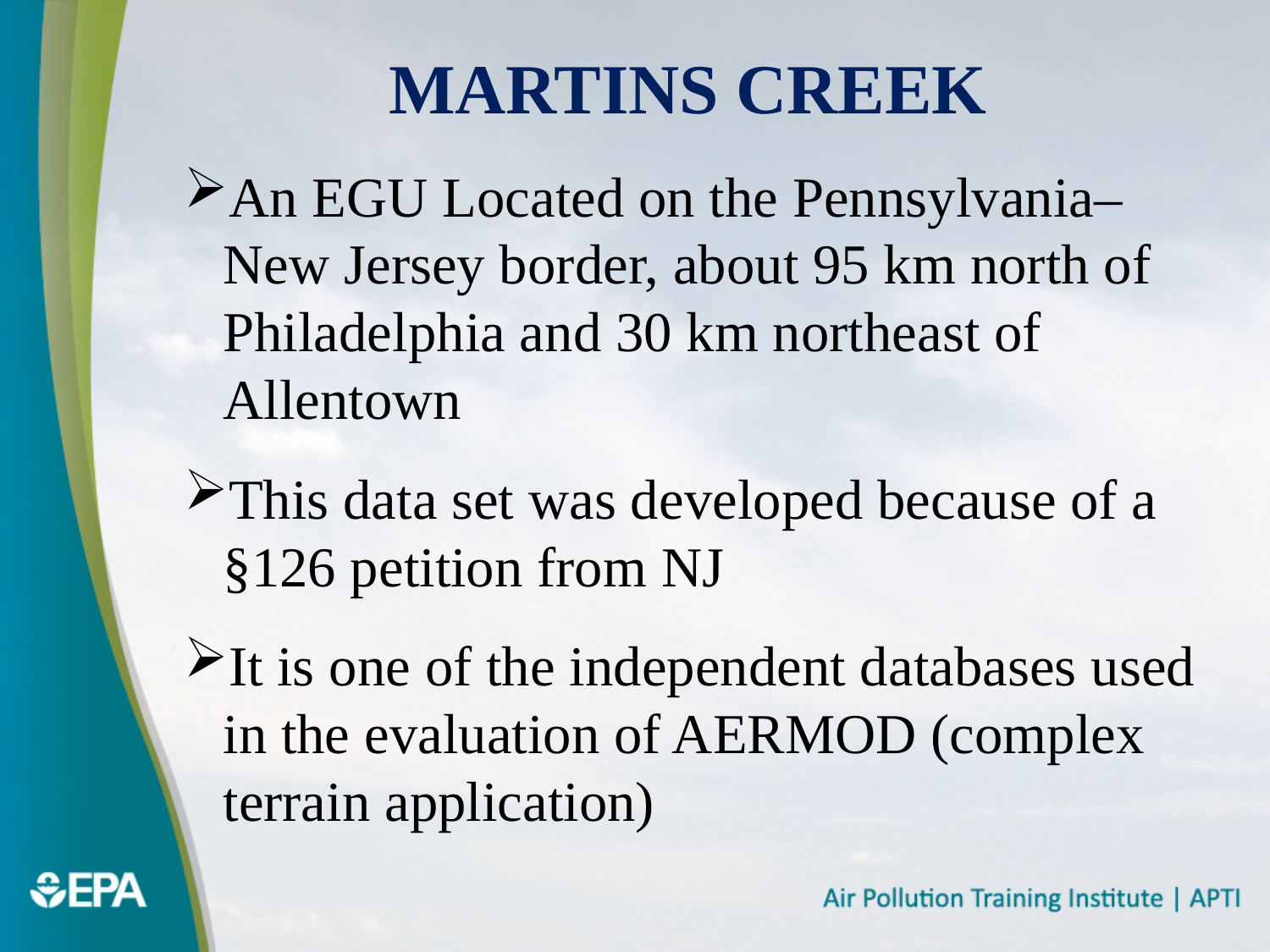

# Martins Creek
An EGU Located on the Pennsylvania–New Jersey border, about 95 km north of Philadelphia and 30 km northeast of Allentown
This data set was developed because of a §126 petition from NJ
It is one of the independent databases used in the evaluation of AERMOD (complex terrain application)